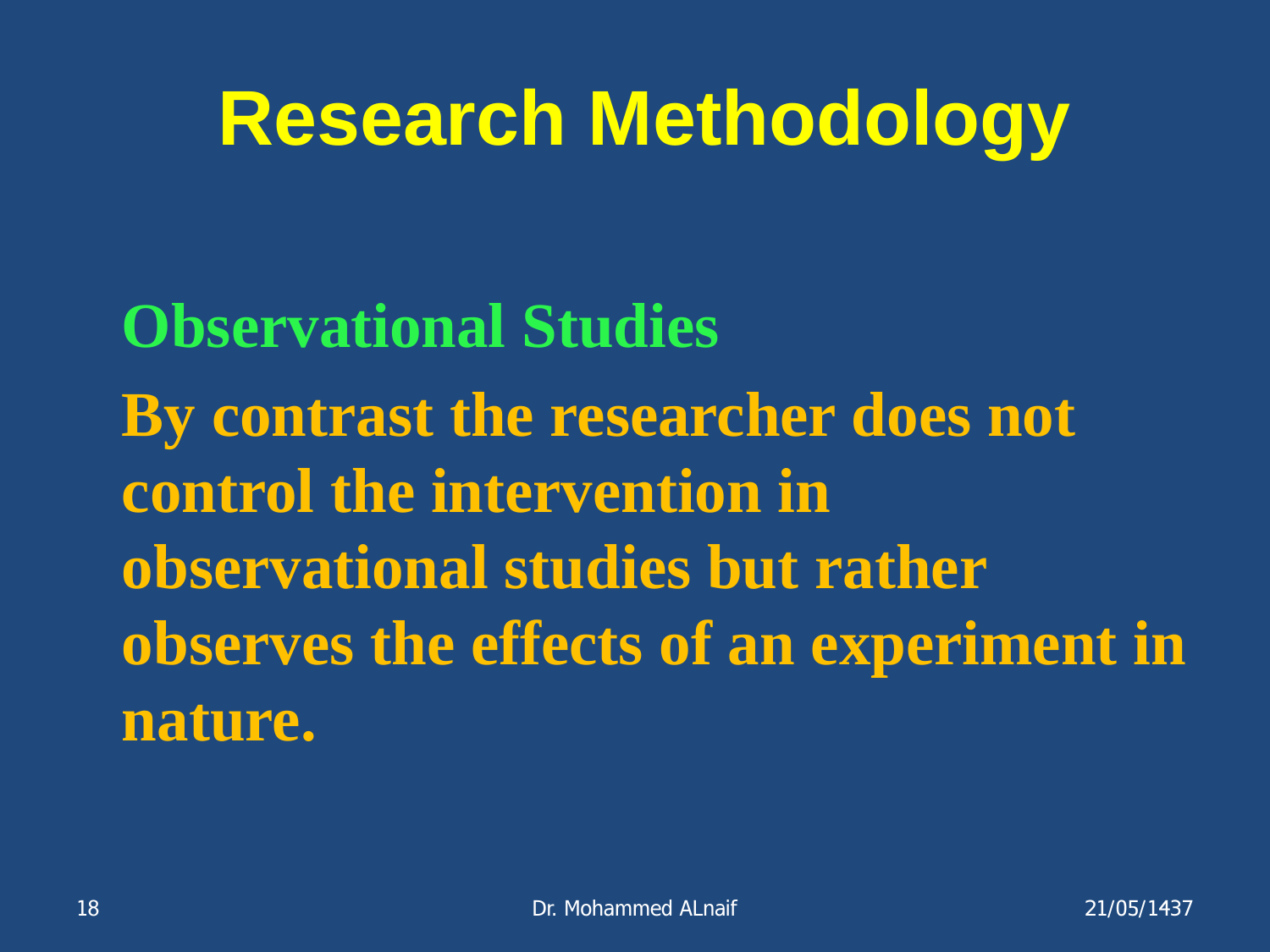

# Research Methodology
Observational Studies
By contrast the researcher does not control the intervention in observational studies but rather observes the effects of an experiment in nature.
18
Dr. Mohammed ALnaif
21/05/1437